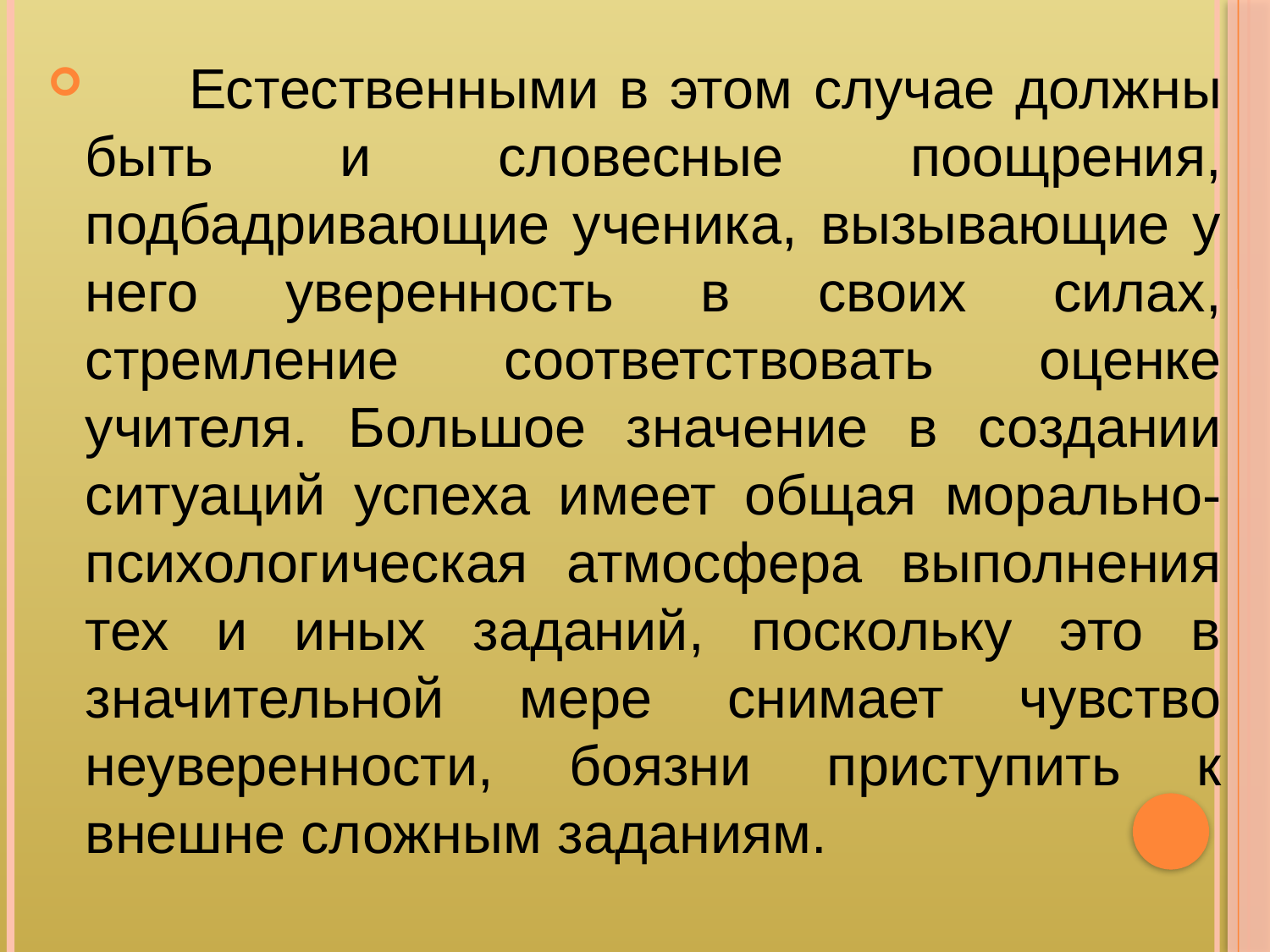

Естественными в этом случае должны быть и словесные поощрения, подбадривающие ученика, вызывающие у него уверенность в своих силах, стремление соответствовать оценке учителя. Большое значение в создании ситуаций успеха имеет общая морально-психологическая атмосфера выполнения тех и иных заданий, поскольку это в значительной мере снимает чувство неуверенности, боязни приступить к внешне сложным заданиям.